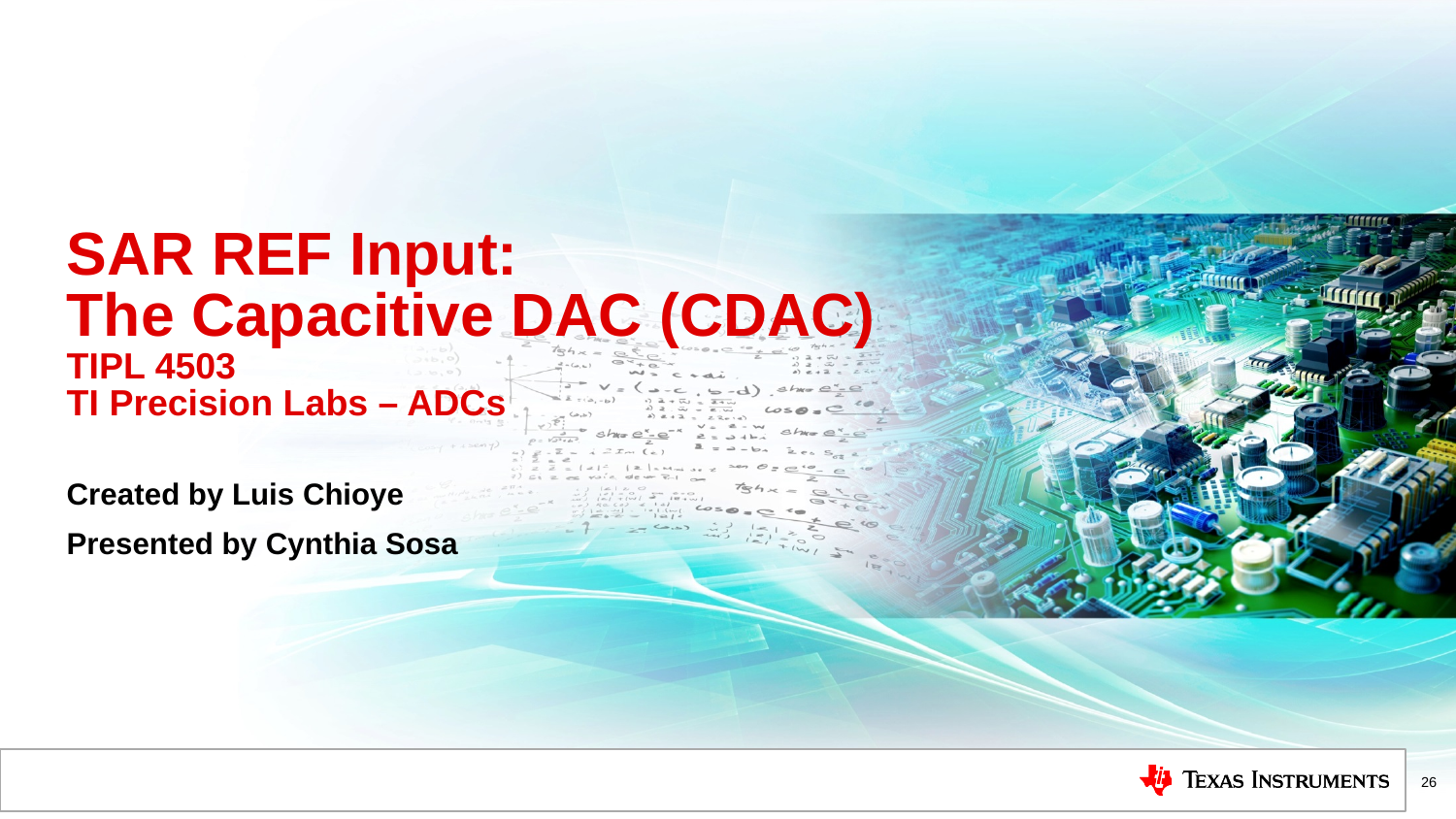

# SAR REF Input: The Capacitive DAC (CDAC) TIPL 4503 TI Precision Labs – ADCs
Created by Luis Chioye
Presented by Cynthia Sosa
26